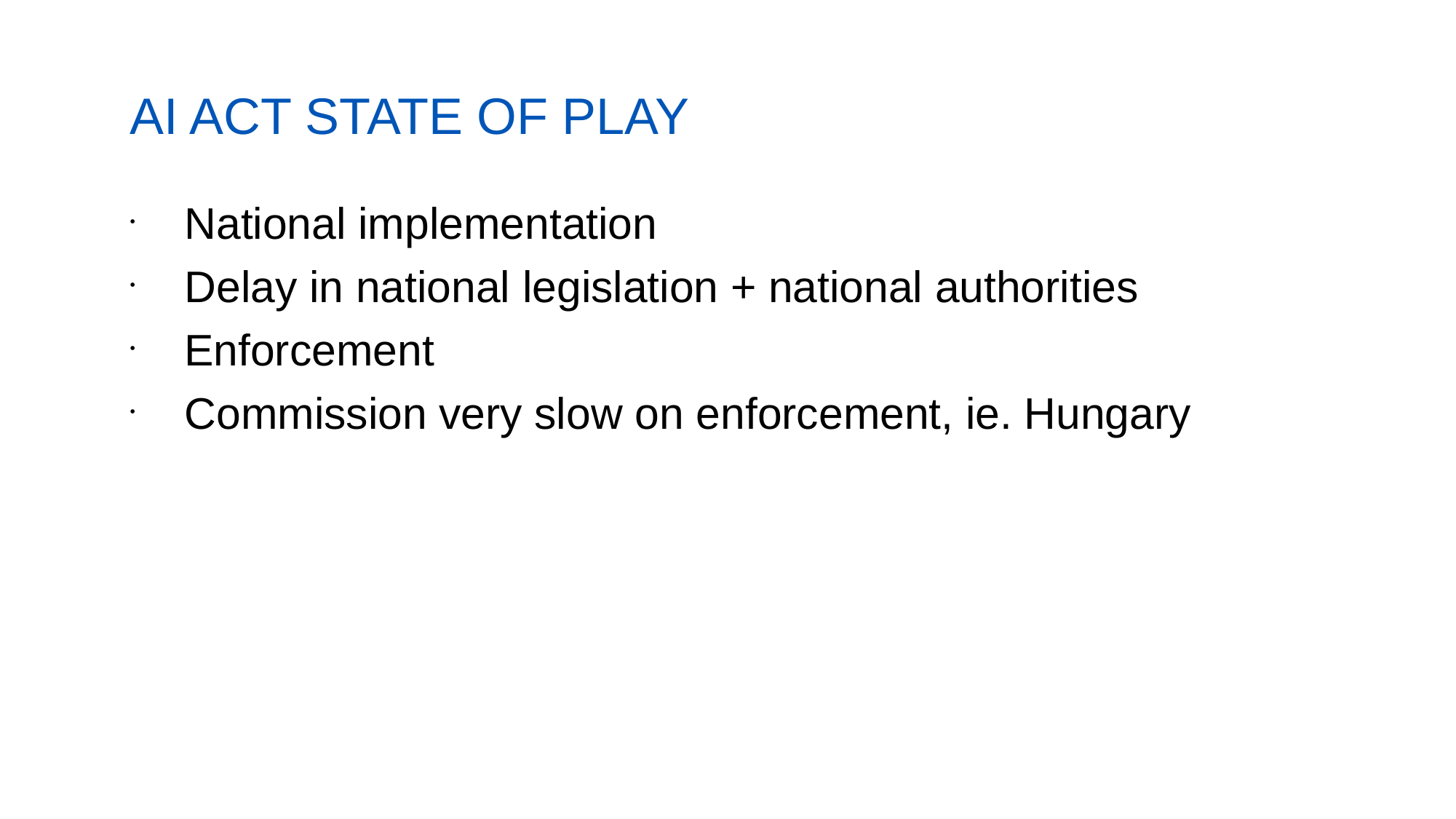

AI ACT STATE OF PLAY
National implementation
Delay in national legislation + national authorities
Enforcement
Commission very slow on enforcement, ie. Hungary